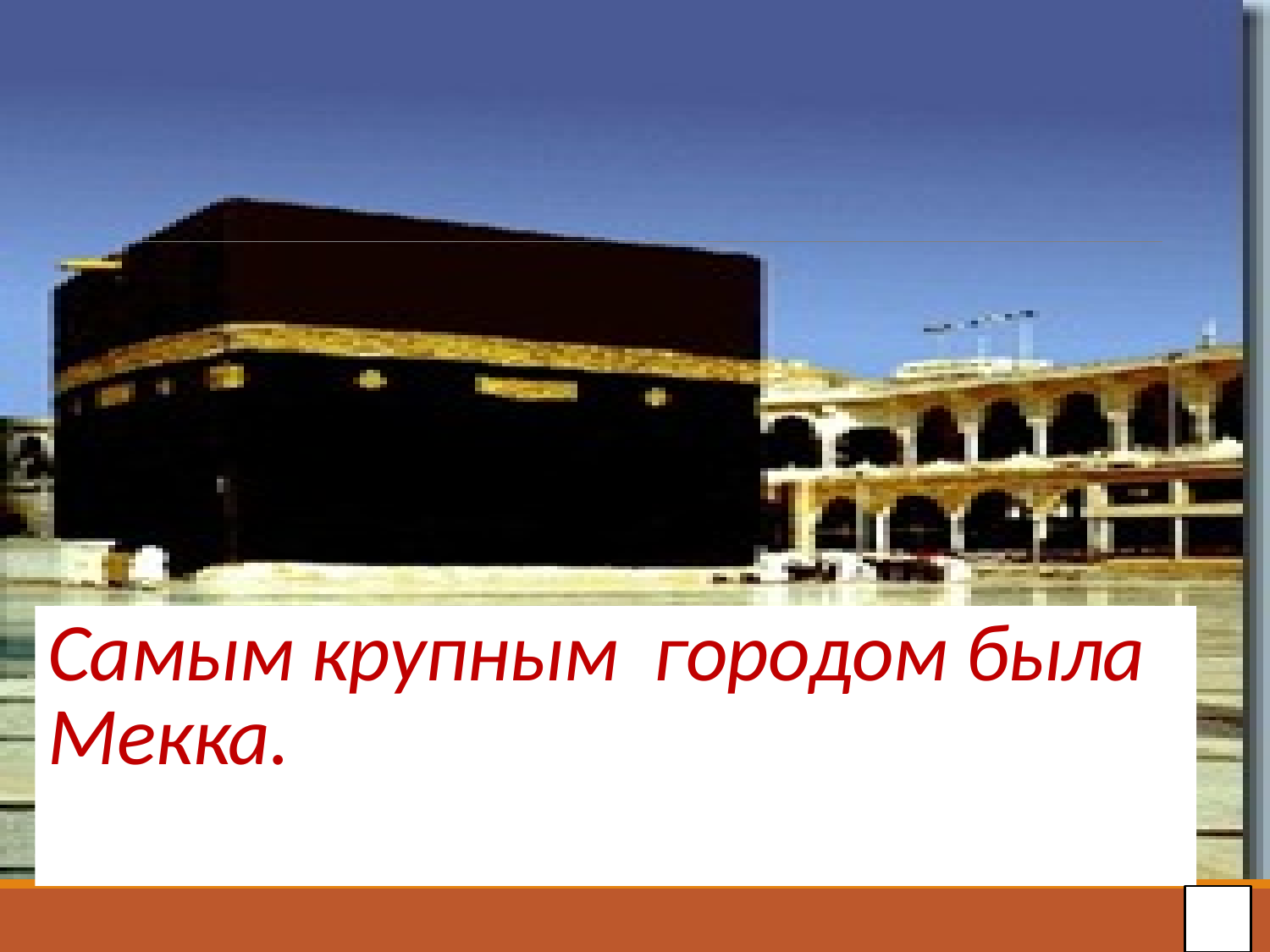

# Самым крупным  городом была Мекка.
5